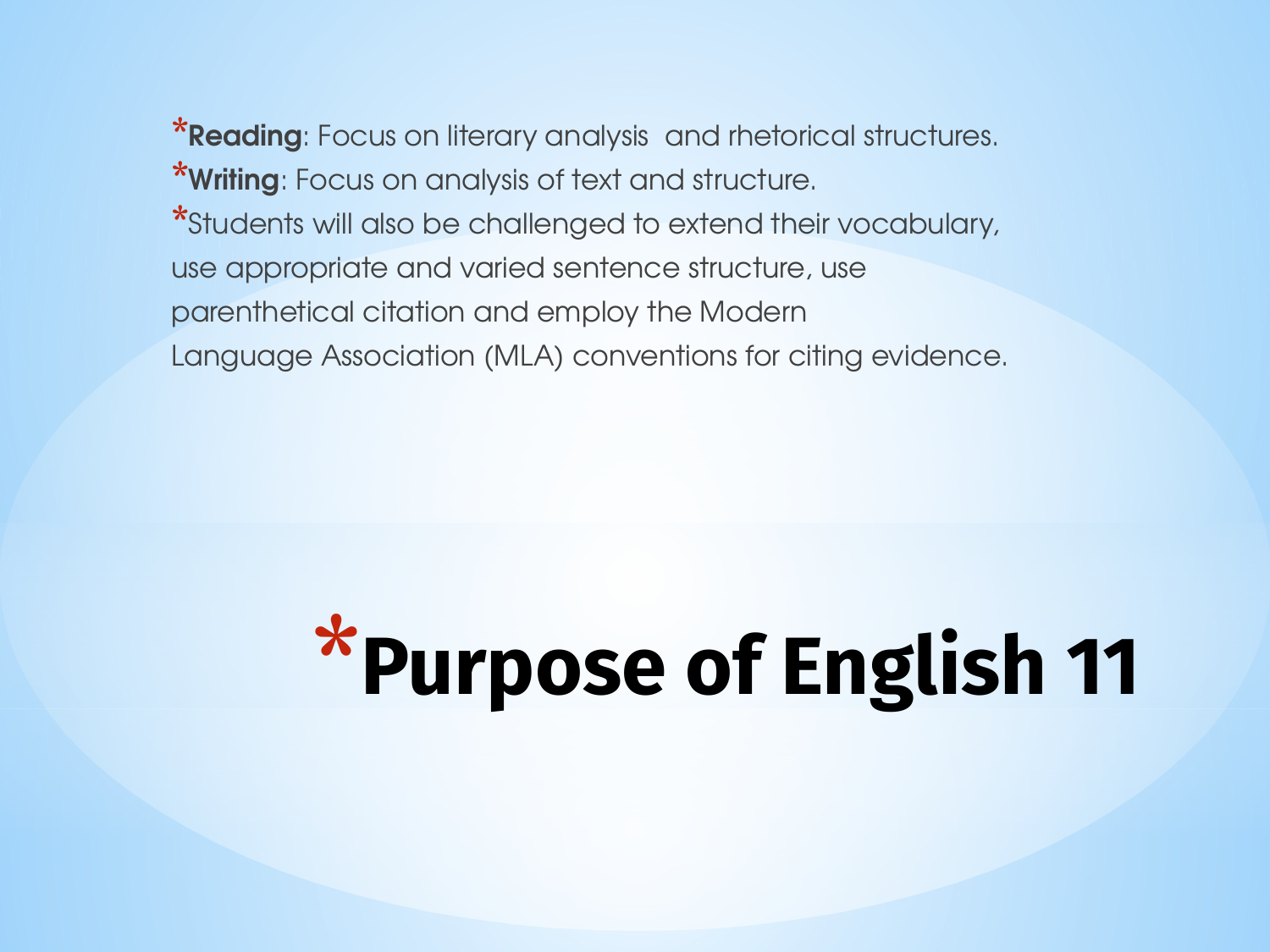

Reading: Focus on literary analysis  and rhetorical structures.
Writing: Focus on analysis of text and structure.
Students will also be challenged to extend their vocabulary, use appropriate and varied sentence structure, use parenthetical citation and employ the Modern Language Association (MLA) conventions for citing evidence.

# Purpose of English 11